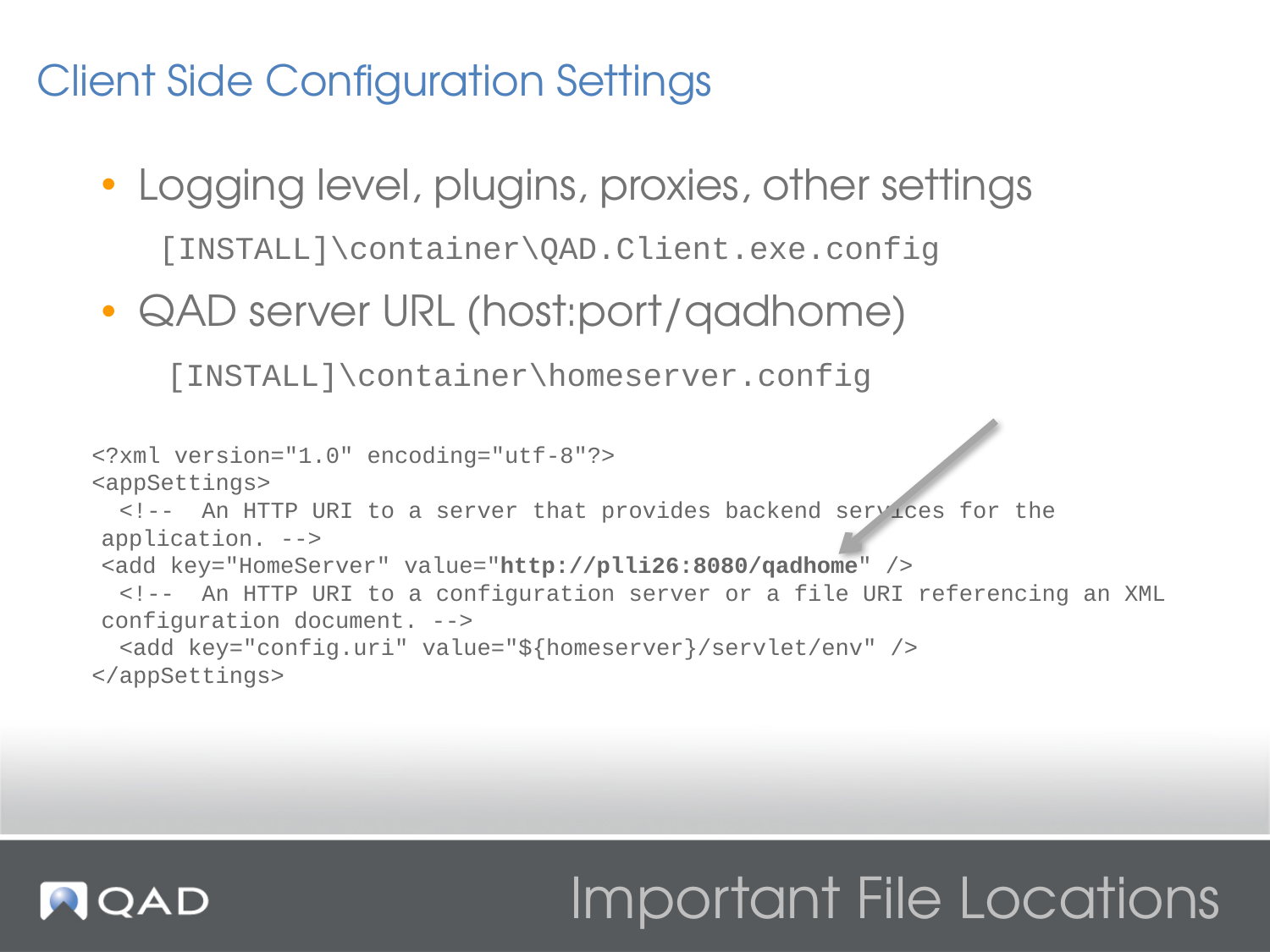

Client Side Configuration Settings
Logging level, plugins, proxies, other settings
[INSTALL]\container\QAD.Client.exe.config
QAD server URL (host:port/qadhome)
[INSTALL]\container\homeserver.config

  <?xml version="1.0" encoding="utf-8"?>
  <appSettings>
    <!--  An HTTP URI to a server that provides backend services for the application. -->
	<add key="HomeServer" value="http://plli26:8080/qadhome" />
    <!--  An HTTP URI to a configuration server or a file URI referencing an XML configuration document. -->
    <add key="config.uri" value="${homeserver}/servlet/env" />
  </appSettings>

# Important File Locations